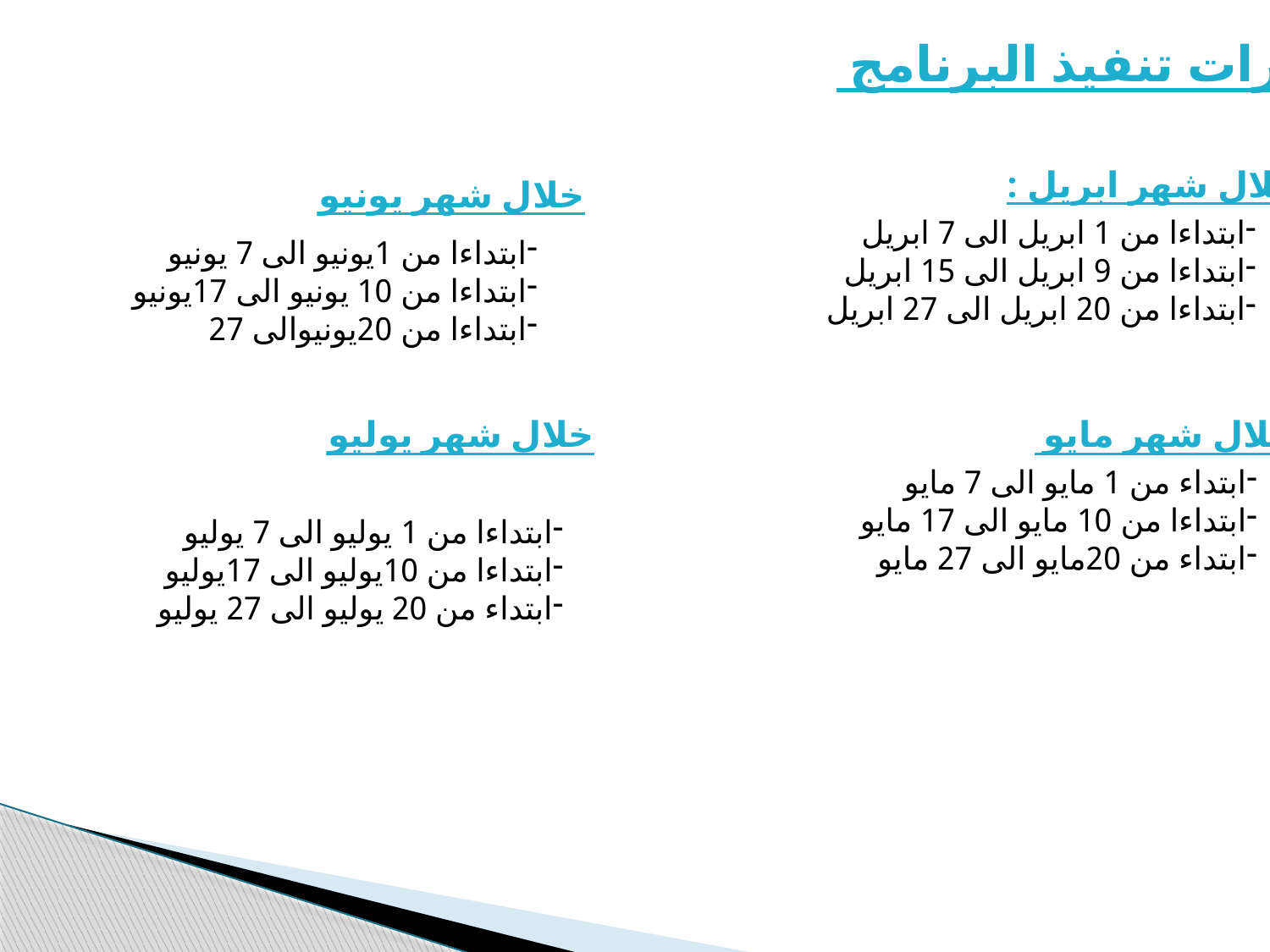

فترات تنفيذ البرنامج
خلال شهر ابريل :
خلال شهر يونيو
ابتداءا من 1 ابريل الى 7 ابريل
ابتداءا من 9 ابريل الى 15 ابريل
ابتداءا من 20 ابريل الى 27 ابريل
ابتداءا من 1يونيو الى 7 يونيو
ابتداءا من 10 يونيو الى 17يونيو
ابتداءا من 20يونيوالى 27
خلال شهر يوليو
خلال شهر مايو
ابتداء من 1 مايو الى 7 مايو
ابتداءا من 10 مايو الى 17 مايو
ابتداء من 20مايو الى 27 مايو
ابتداءا من 1 يوليو الى 7 يوليو
ابتداءا من 10يوليو الى 17يوليو
ابتداء من 20 يوليو الى 27 يوليو